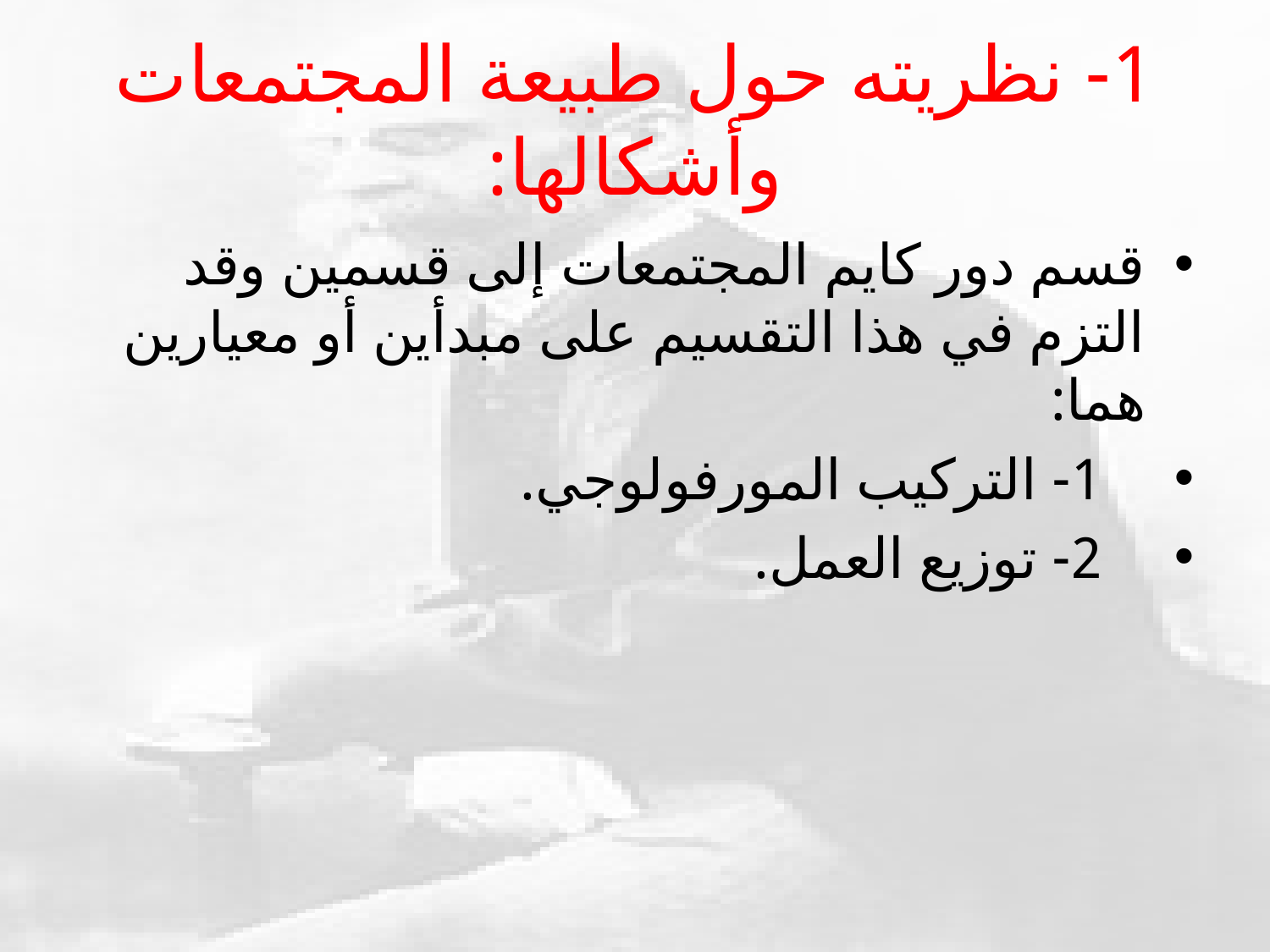

# 1- نظريته حول طبيعة المجتمعات وأشكالها:
قسم دور كايم المجتمعات إلى قسمين وقد التزم في هذا التقسيم على مبدأين أو معيارين هما:
   1- التركيب المورفولوجي.
   2- توزيع العمل.